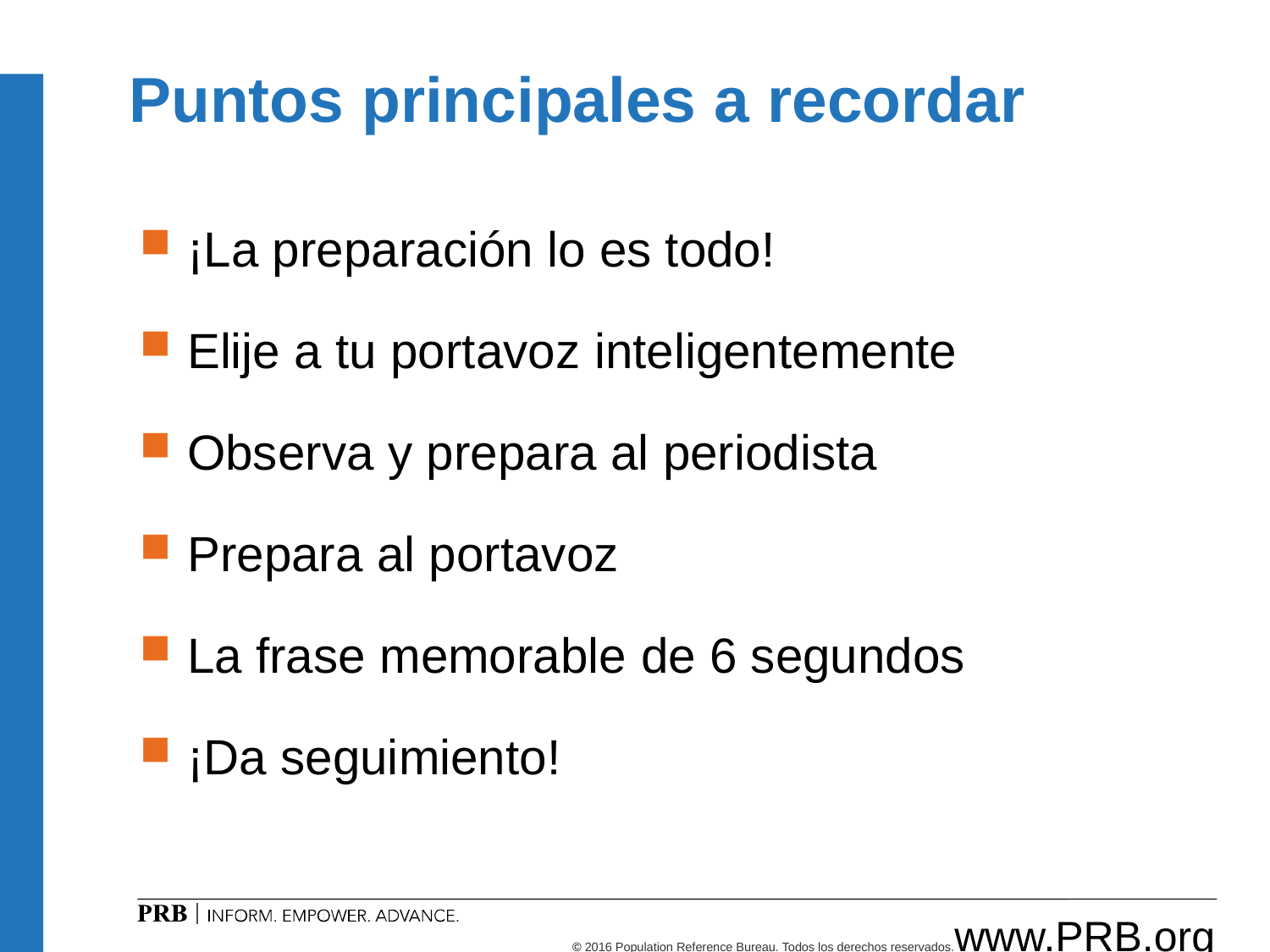

# Puntos principales a recordar
¡La preparación lo es todo!
Elije a tu portavoz inteligentemente
Observa y prepara al periodista
Prepara al portavoz
La frase memorable de 6 segundos
¡Da seguimiento!